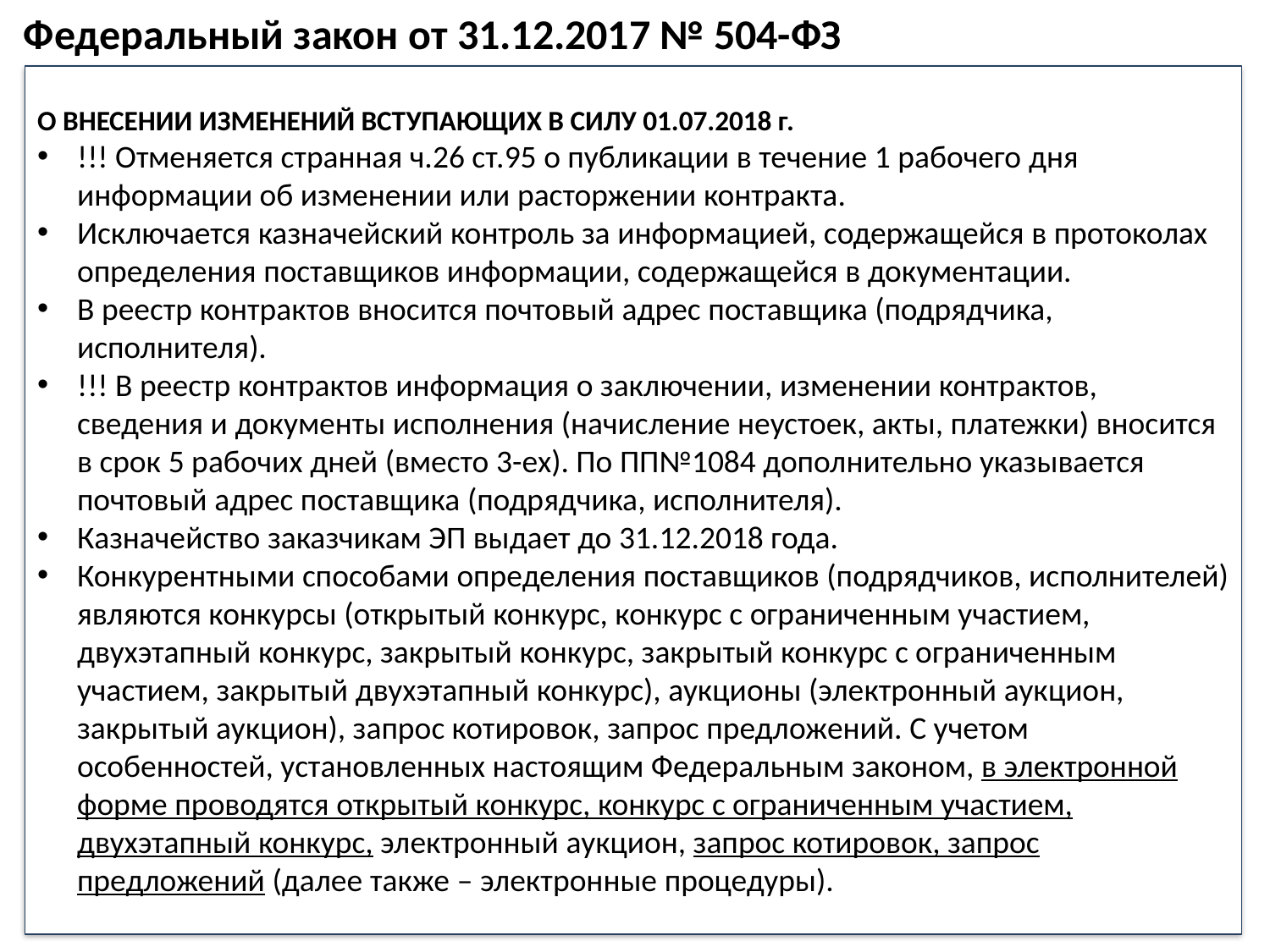

Федеральный закон от 31.12.2017 № 504-ФЗ
О ВНЕСЕНИИ ИЗМЕНЕНИЙ ВСТУПАЮЩИХ В СИЛУ 01.07.2018 г.
!!! Отменяется странная ч.26 ст.95 о публикации в течение 1 рабочего дня информации об изменении или расторжении контракта.
Исключается казначейский контроль за информацией, содержащейся в протоколах определения поставщиков информации, содержащейся в документации.
В реестр контрактов вносится почтовый адрес поставщика (подрядчика, исполнителя).
!!! В реестр контрактов информация о заключении, изменении контрактов, сведения и документы исполнения (начисление неустоек, акты, платежки) вносится в срок 5 рабочих дней (вместо 3-ех). По ПП№1084 дополнительно указывается почтовый адрес поставщика (подрядчика, исполнителя).
Казначейство заказчикам ЭП выдает до 31.12.2018 года.
Конкурентными способами определения поставщиков (подрядчиков, исполнителей) являются конкурсы (открытый конкурс, конкурс с ограниченным участием, двухэтапный конкурс, закрытый конкурс, закрытый конкурс с ограниченным участием, закрытый двухэтапный конкурс), аукционы (электронный аукцион, закрытый аукцион), запрос котировок, запрос предложений. С учетом особенностей, установленных настоящим Федеральным законом, в электронной форме проводятся открытый конкурс, конкурс с ограниченным участием, двухэтапный конкурс, электронный аукцион, запрос котировок, запрос предложений (далее также – электронные процедуры).
63